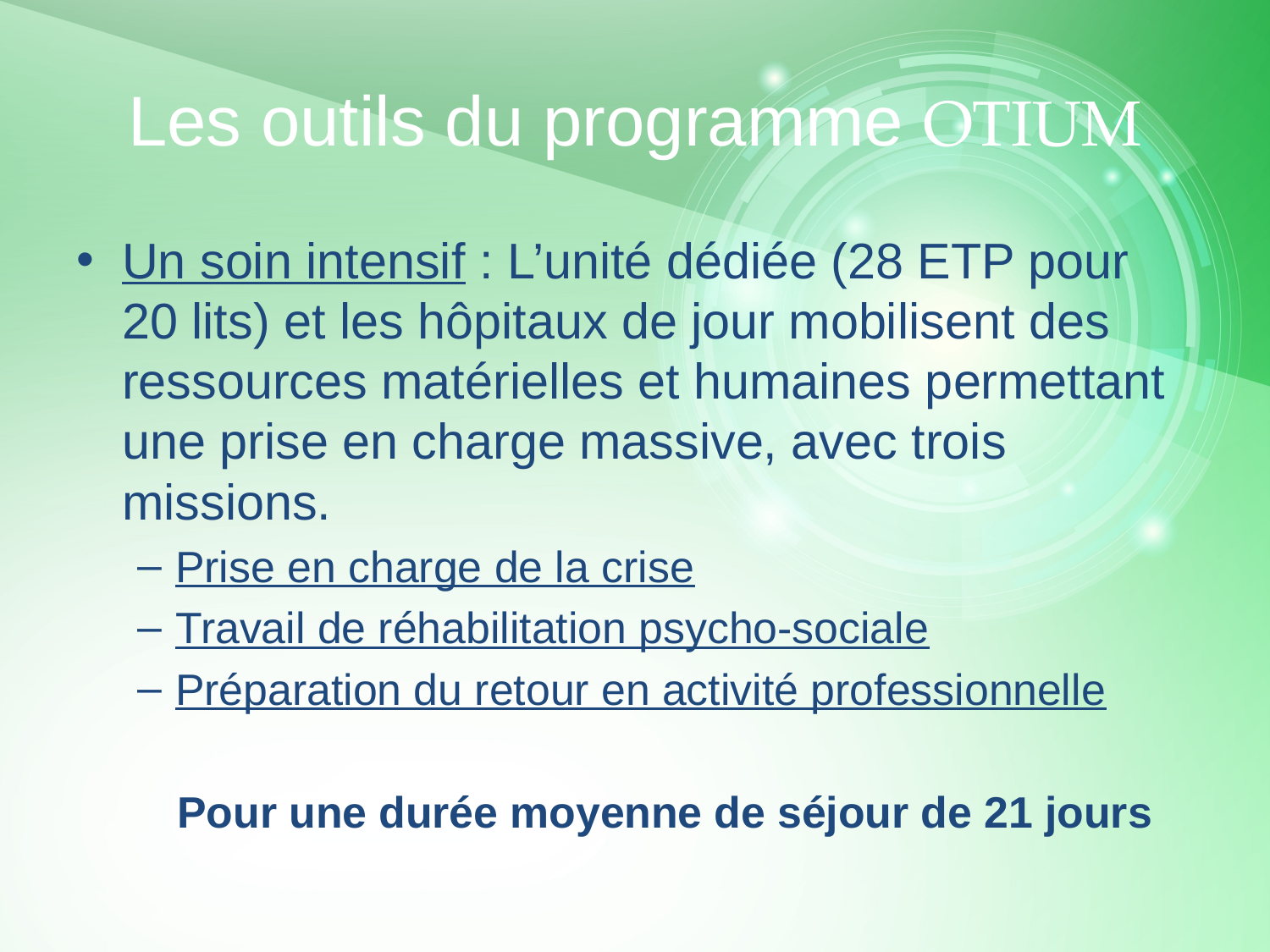

# Les outils du programme OTIUM
Un soin intensif : L’unité dédiée (28 ETP pour 20 lits) et les hôpitaux de jour mobilisent des ressources matérielles et humaines permettant une prise en charge massive, avec trois missions.
Prise en charge de la crise
Travail de réhabilitation psycho-sociale
Préparation du retour en activité professionnelle

Pour une durée moyenne de séjour de 21 jours